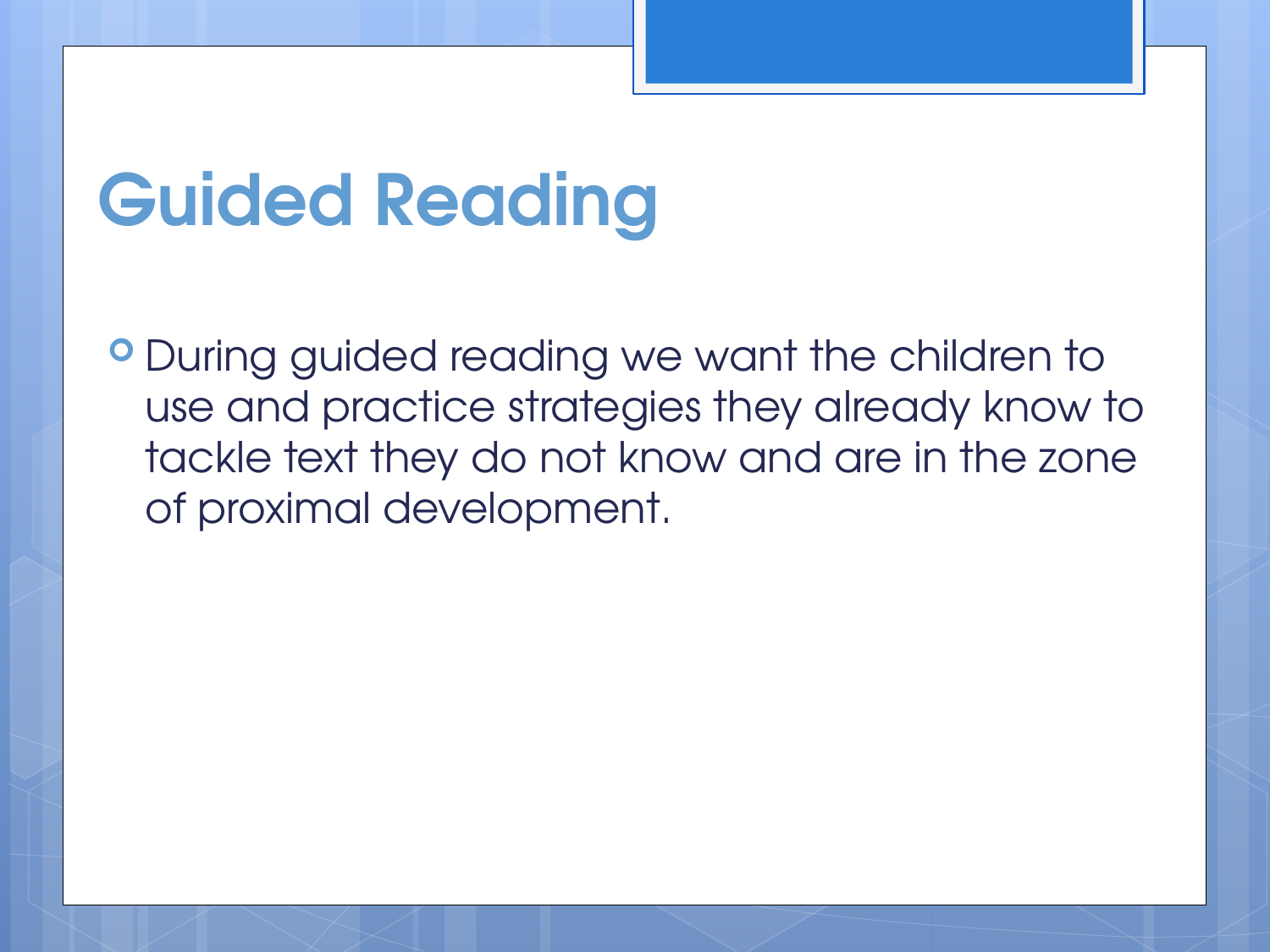

# Guided Reading
During guided reading we want the children to use and practice strategies they already know to tackle text they do not know and are in the zone of proximal development.